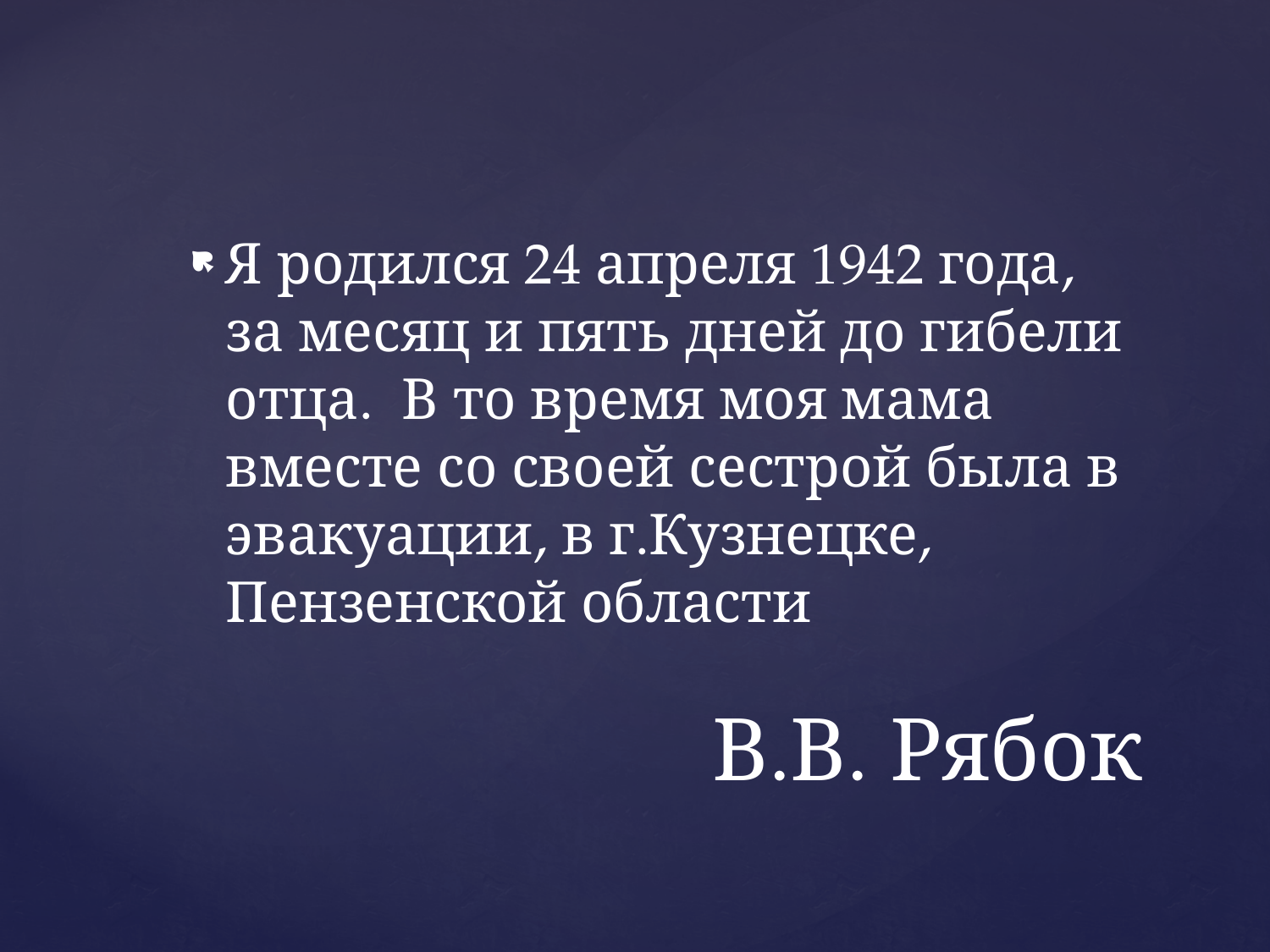

Я родился 24 апреля 1942 года, за месяц и пять дней до гибели отца.  В то время моя мама вместе со своей сестрой была в эвакуации, в г.Кузнецке, Пензенской области
# В.В. Рябок